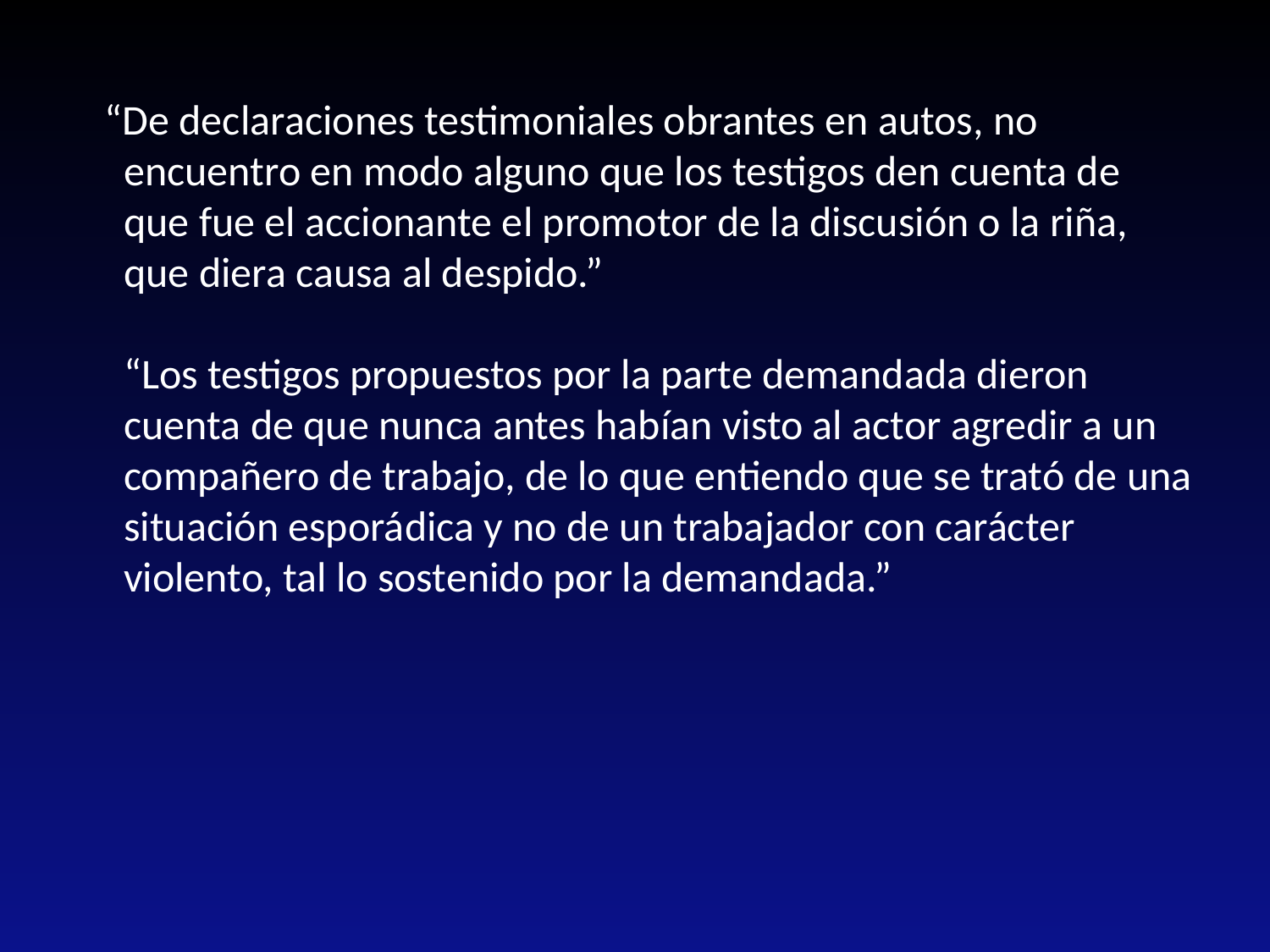

“De declaraciones testimoniales obrantes en autos, no encuentro en modo alguno que los testigos den cuenta de que fue el accionante el promotor de la discusión o la riña, que diera causa al despido.”
“Los testigos propuestos por la parte demandada dieron cuenta de que nunca antes habían visto al actor agredir a un compañero de trabajo, de lo que entiendo que se trató de una situación esporádica y no de un trabajador con carácter violento, tal lo sostenido por la demandada.”